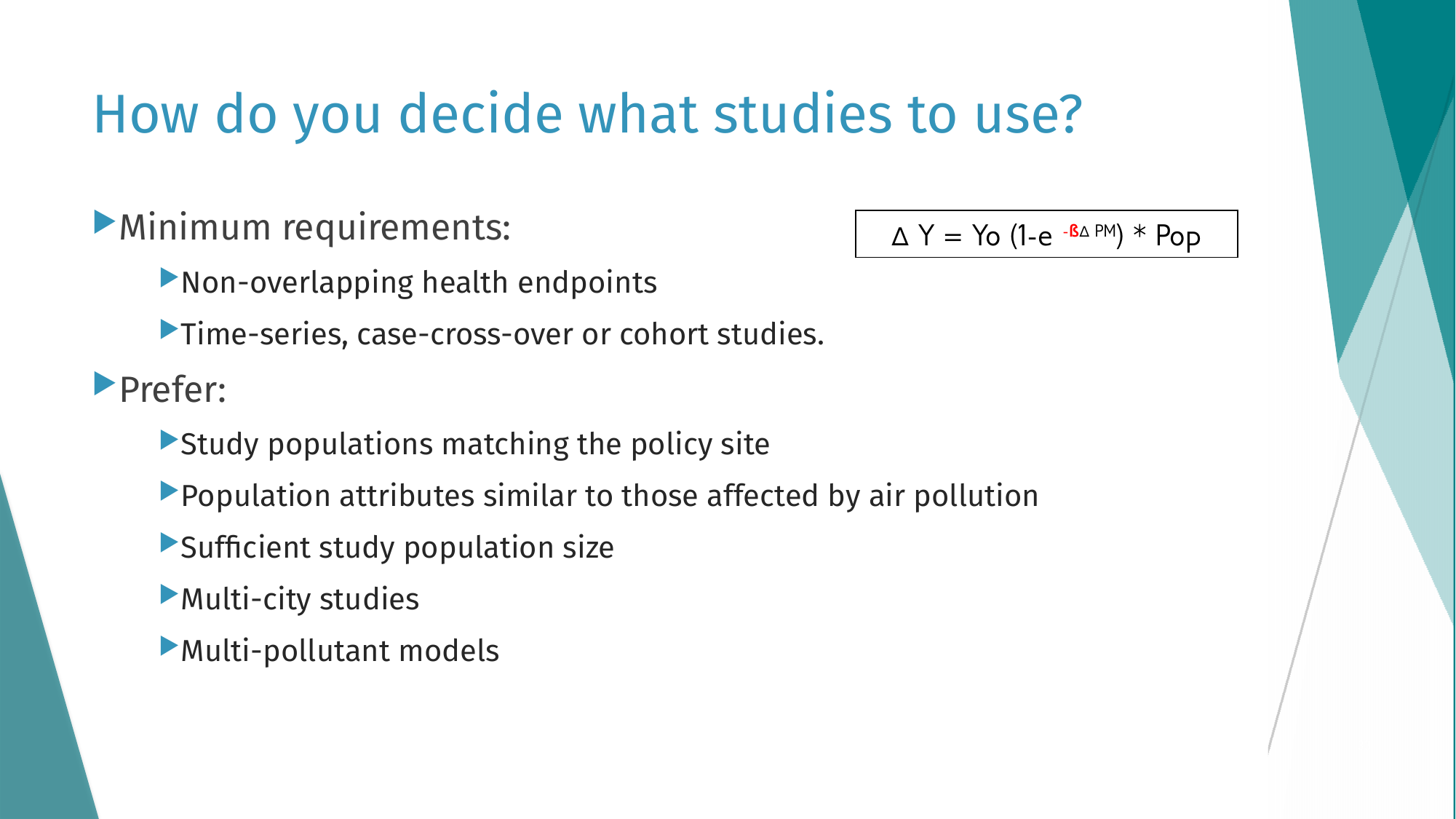

# How do you decide what studies to use?
Minimum requirements:
Non-overlapping health endpoints
Time-series, case-cross-over or cohort studies.
Prefer:
Study populations matching the policy site
Population attributes similar to those affected by air pollution
Sufficient study population size
Multi-city studies
Multi-pollutant models

∆ Y = Yo (1-e -ß∆ PM) * Pop
33